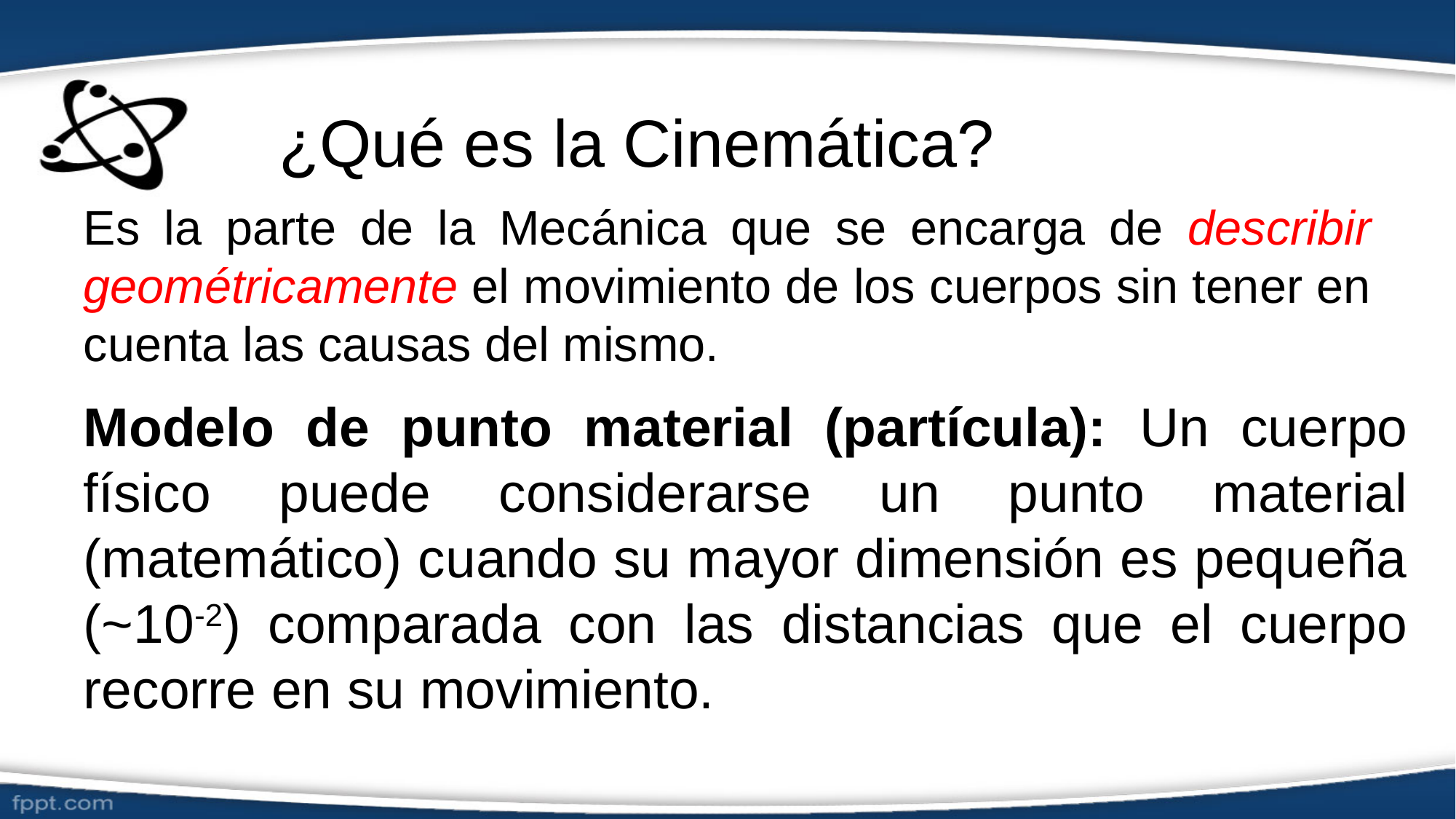

# ¿Qué es la Cinemática?
Es la parte de la Mecánica que se encarga de describir geométricamente el movimiento de los cuerpos sin tener en cuenta las causas del mismo.
Modelo de punto material (partícula): Un cuerpo físico puede considerarse un punto material (matemático) cuando su mayor dimensión es pequeña (~10-2) comparada con las distancias que el cuerpo recorre en su movimiento.